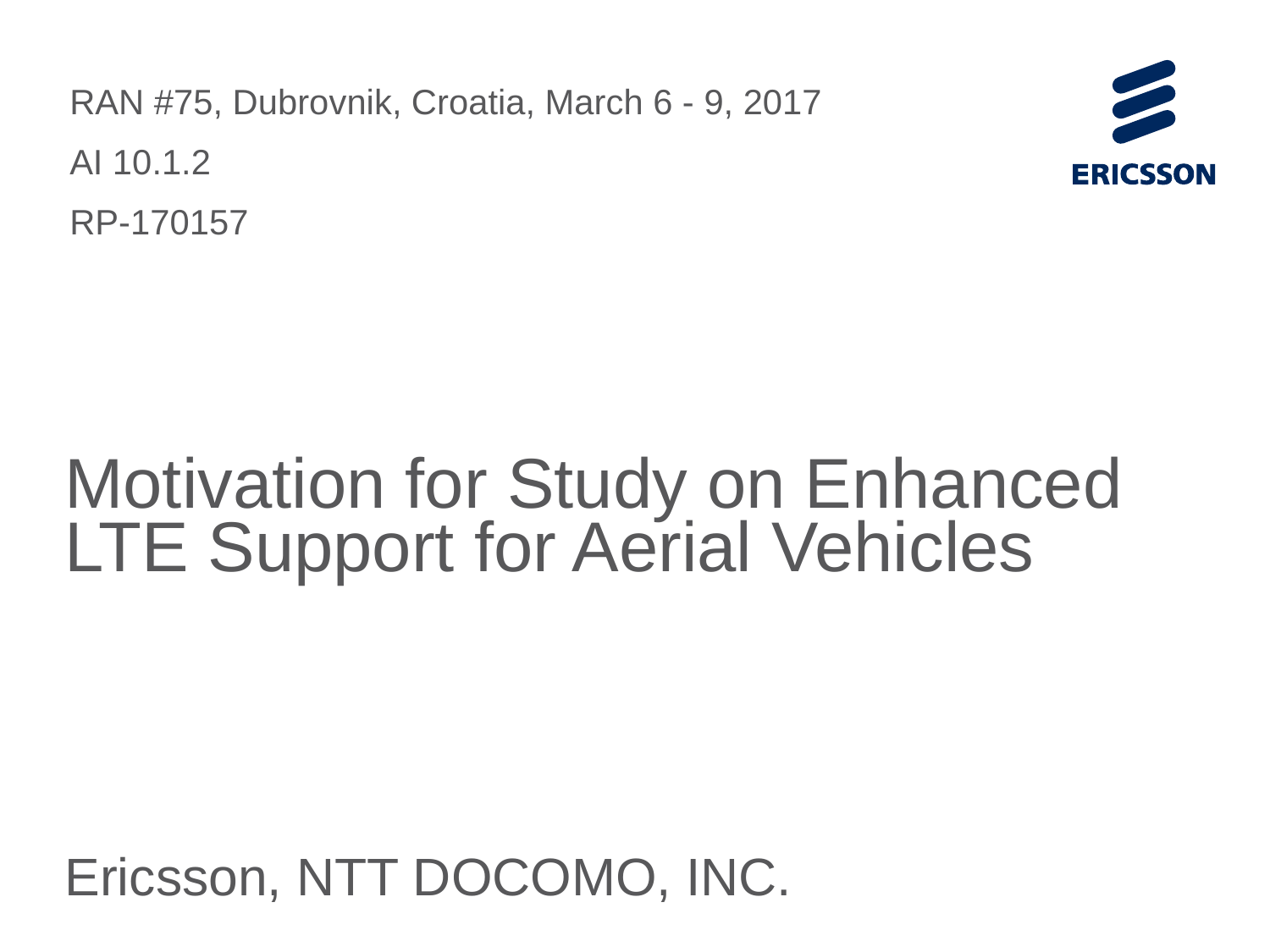

RAN #75, Dubrovnik, Croatia, March 6 - 9, 2017
AI 10.1.2
RP-170157
# Motivation for Study on Enhanced LTE Support for Aerial Vehicles
Ericsson, NTT DOCOMO, INC.